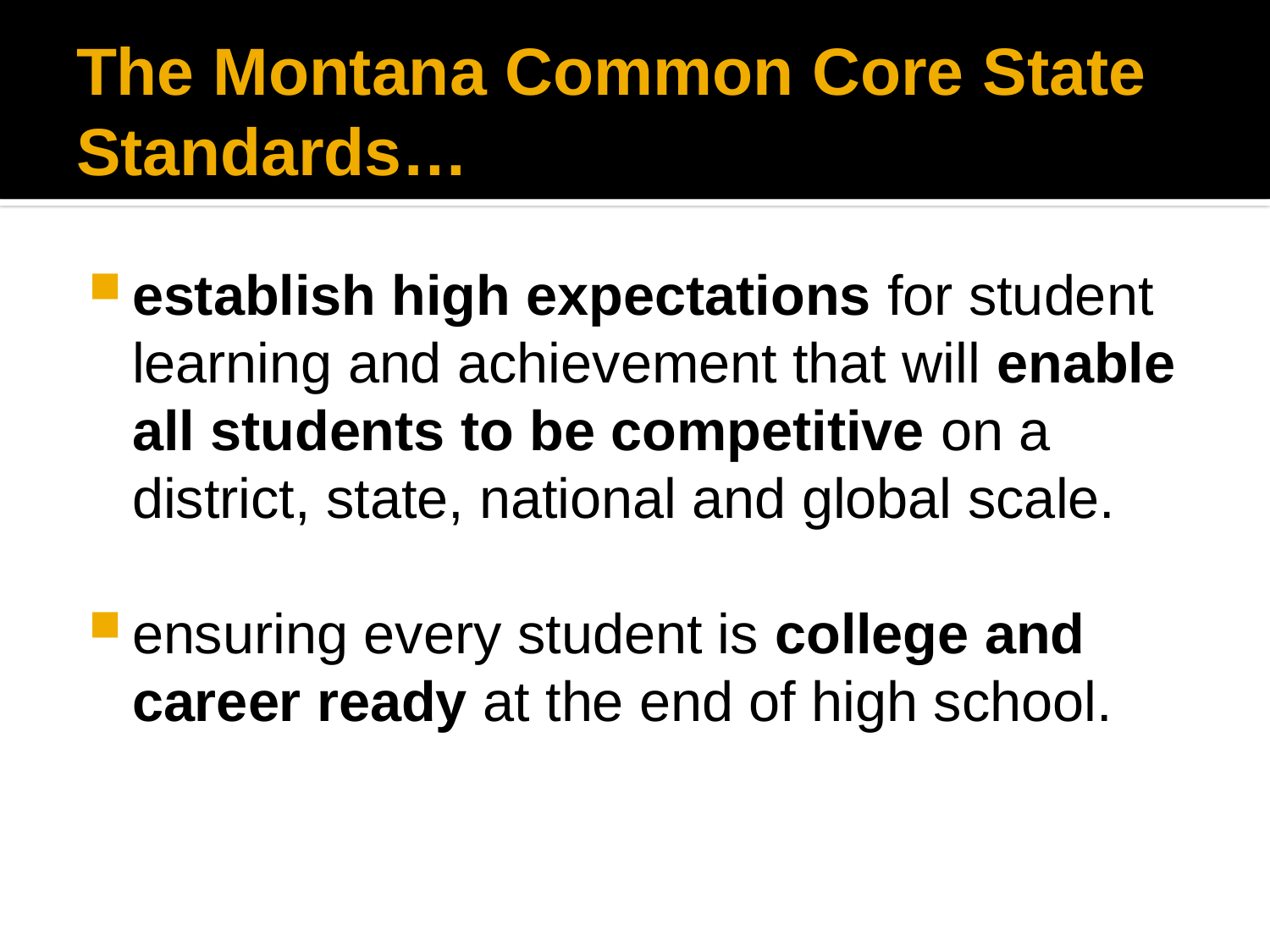

# The Montana Common Core State Standards…
establish high expectations for student learning and achievement that will enable all students to be competitive on a district, state, national and global scale.

ensuring every student is college and career ready at the end of high school.